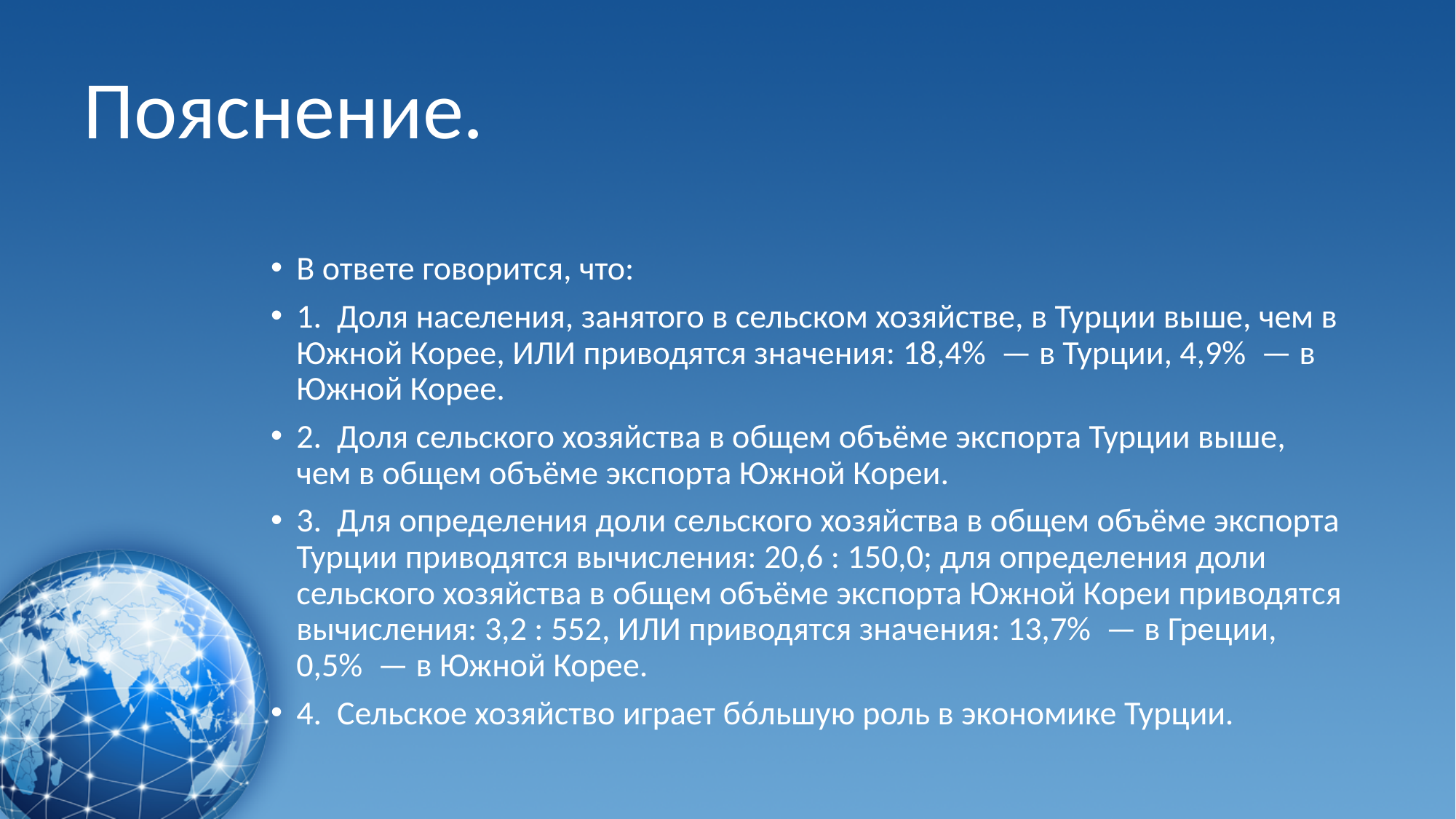

# Пояснение.
В ответе говорится, что:
1.  Доля населения, занятого в сельском хозяйстве, в Турции выше, чем в Южной Корее, ИЛИ приводятся значения: 18,4%  — в Турции, 4,9%  — в Южной Корее.
2.  Доля сельского хозяйства в общем объёме экспорта Турции выше, чем в общем объёме экспорта Южной Кореи.
3.  Для определения доли сельского хозяйства в общем объёме экспорта Турции приводятся вычисления: 20,6 : 150,0; для определения доли сельского хозяйства в общем объёме экспорта Южной Кореи приводятся вычисления: 3,2 : 552, ИЛИ приводятся значения: 13,7%  — в Греции, 0,5%  — в Южной Корее.
4.  Сельское хозяйство играет бóльшую роль в экономике Турции.